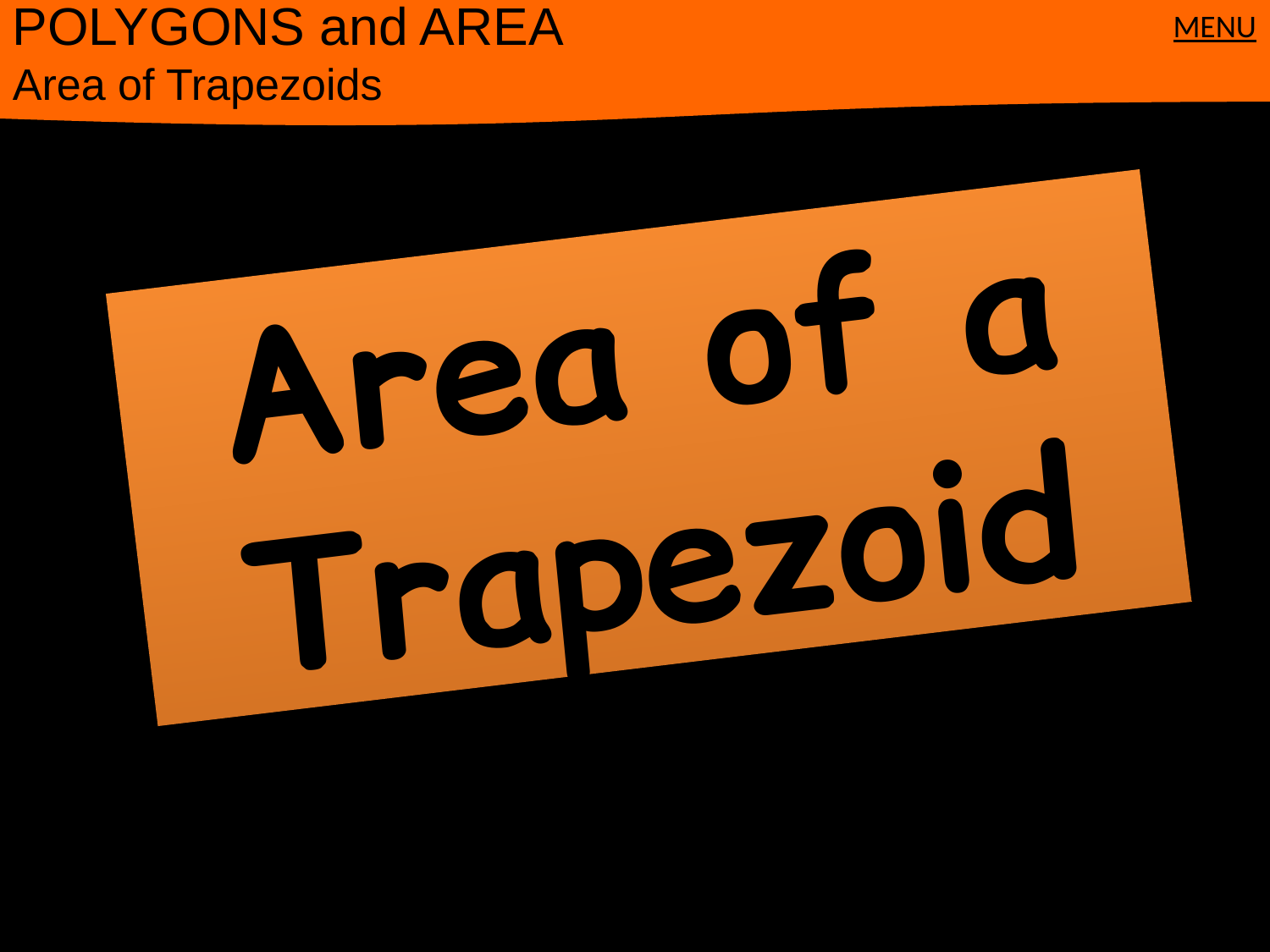

POLYGONS and AREA
Area of Trapezoids
MENU
Area of a Trapezoid